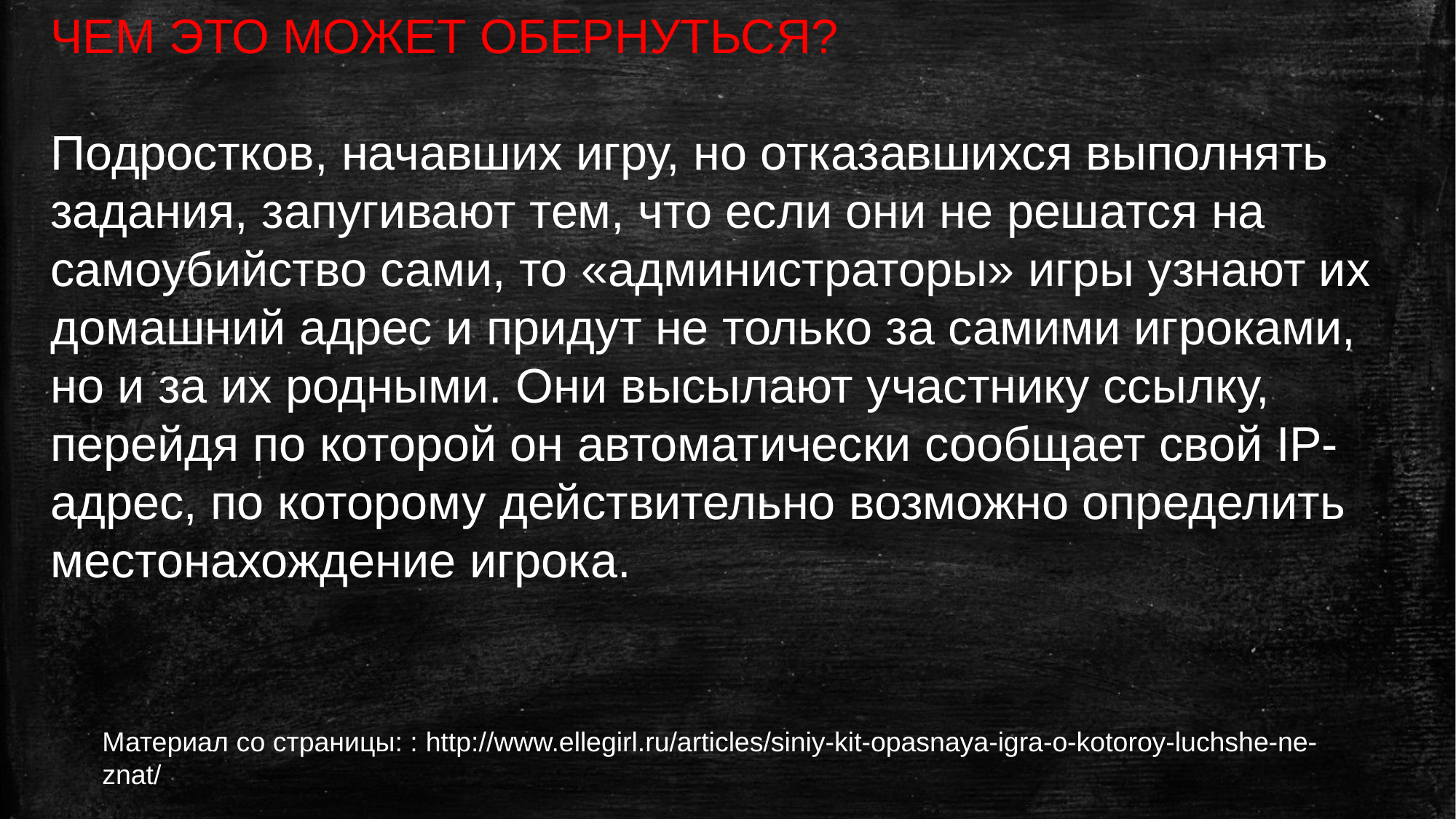

ЧЕМ ЭТО МОЖЕТ ОБЕРНУТЬСЯ?

Подростков, начавших игру, но отказавшихся выполнять задания, запугивают тем, что если они не решатся на самоубийство сами, то «администраторы» игры узнают их домашний адрес и придут не только за самими игроками, но и за их родными. Они высылают участнику ссылку, перейдя по которой он автоматически сообщает свой IP-адрес, по которому действительно возможно определить местонахождение игрока.
Материал со страницы: : http://www.ellegirl.ru/articles/siniy-kit-opasnaya-igra-o-kotoroy-luchshe-ne-znat/